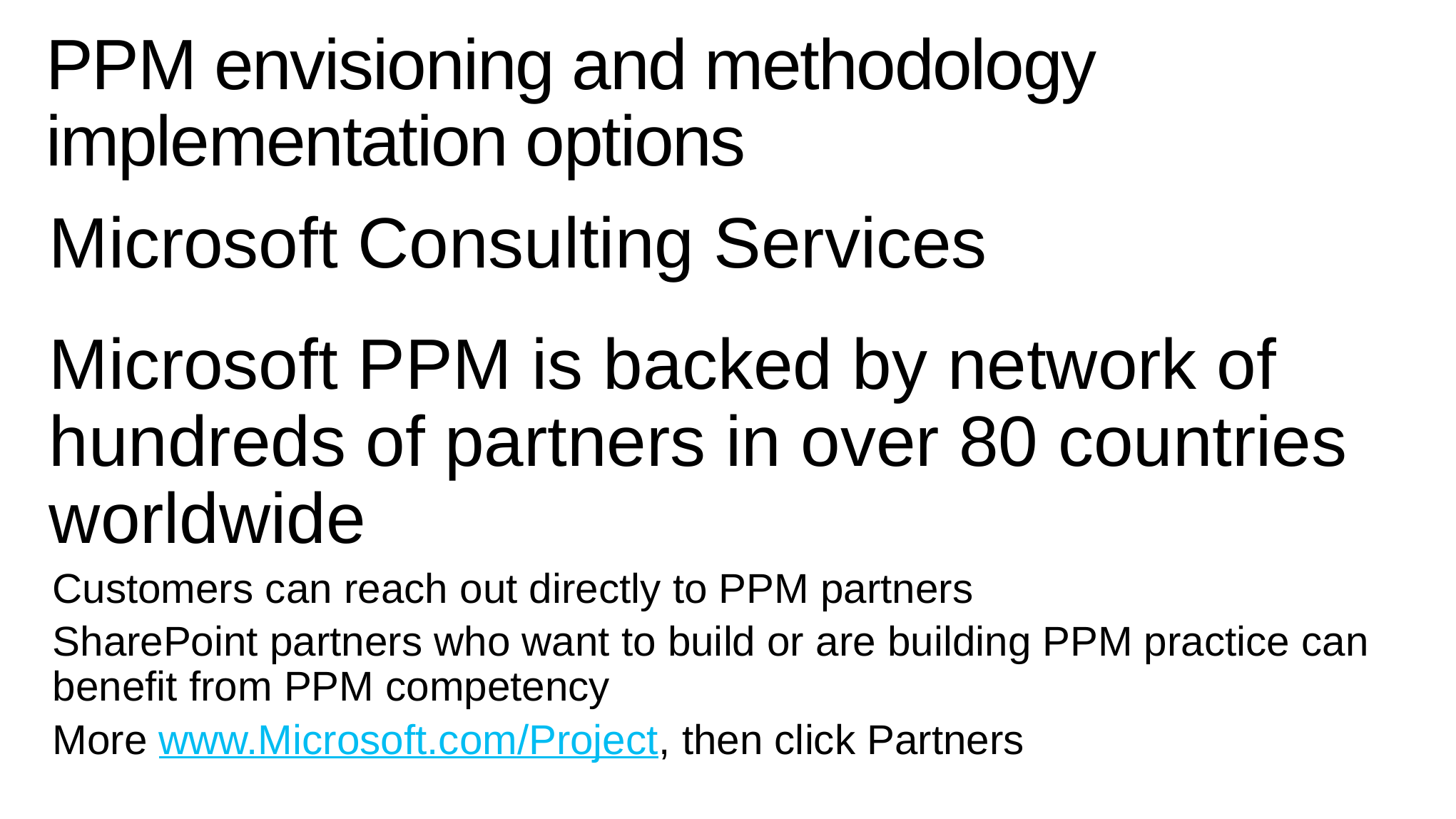

# PPM envisioning and methodology implementation options
Microsoft Consulting Services

Microsoft PPM is backed by network of hundreds of partners in over 80 countries worldwide
Customers can reach out directly to PPM partners
SharePoint partners who want to build or are building PPM practice can benefit from PPM competency
More www.Microsoft.com/Project, then click Partners